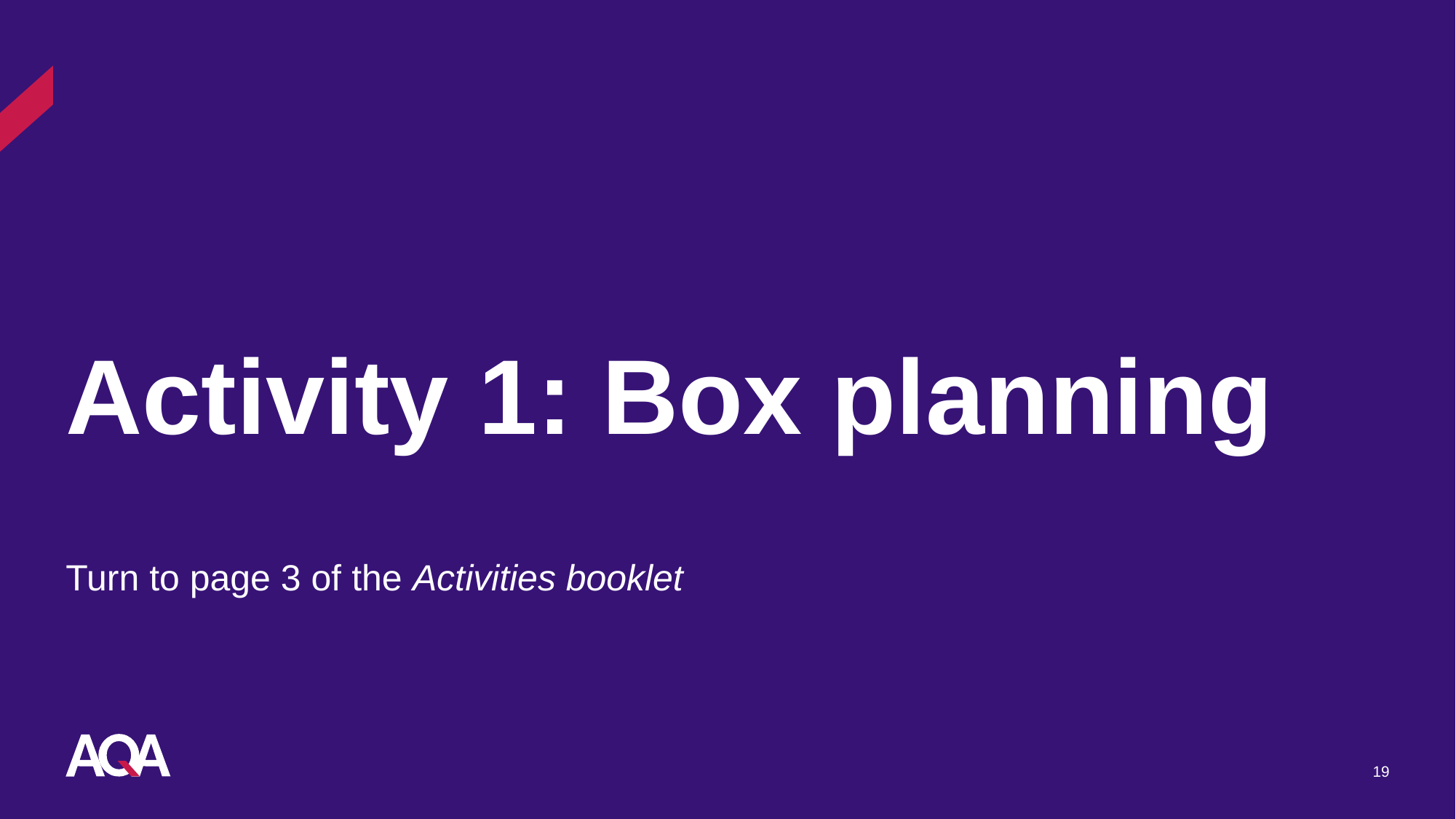

# Activity 1: Box planning
Turn to page 3 of the Activities booklet
19